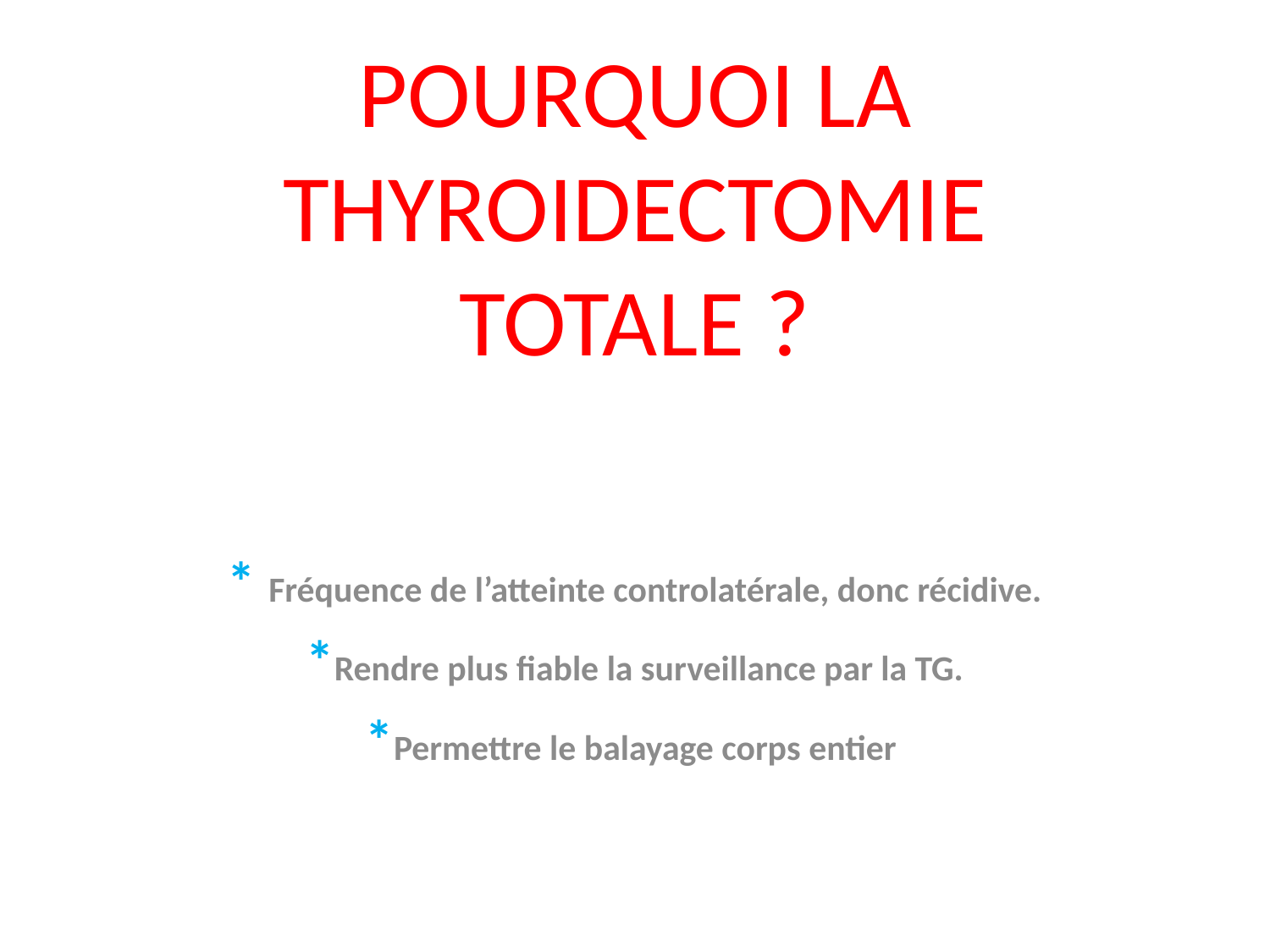

# POURQUOI LA THYROIDECTOMIE TOTALE ?
* Fréquence de l’atteinte controlatérale, donc récidive.
*Rendre plus fiable la surveillance par la TG.
*Permettre le balayage corps entier